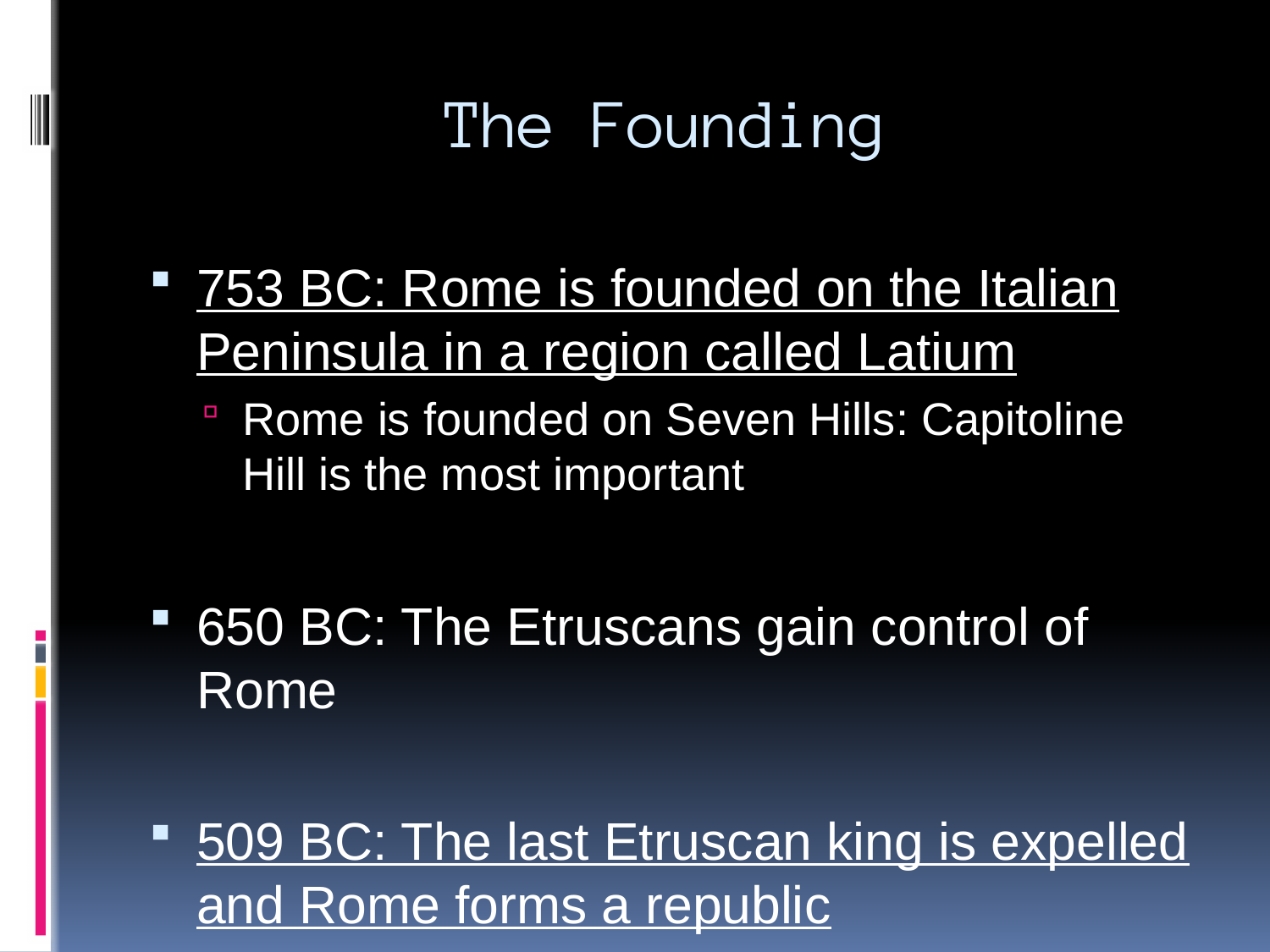

# The Founding
753 BC: Rome is founded on the Italian Peninsula in a region called Latium
Rome is founded on Seven Hills: Capitoline Hill is the most important

650 BC: The Etruscans gain control of Rome

509 BC: The last Etruscan king is expelled and Rome forms a republic